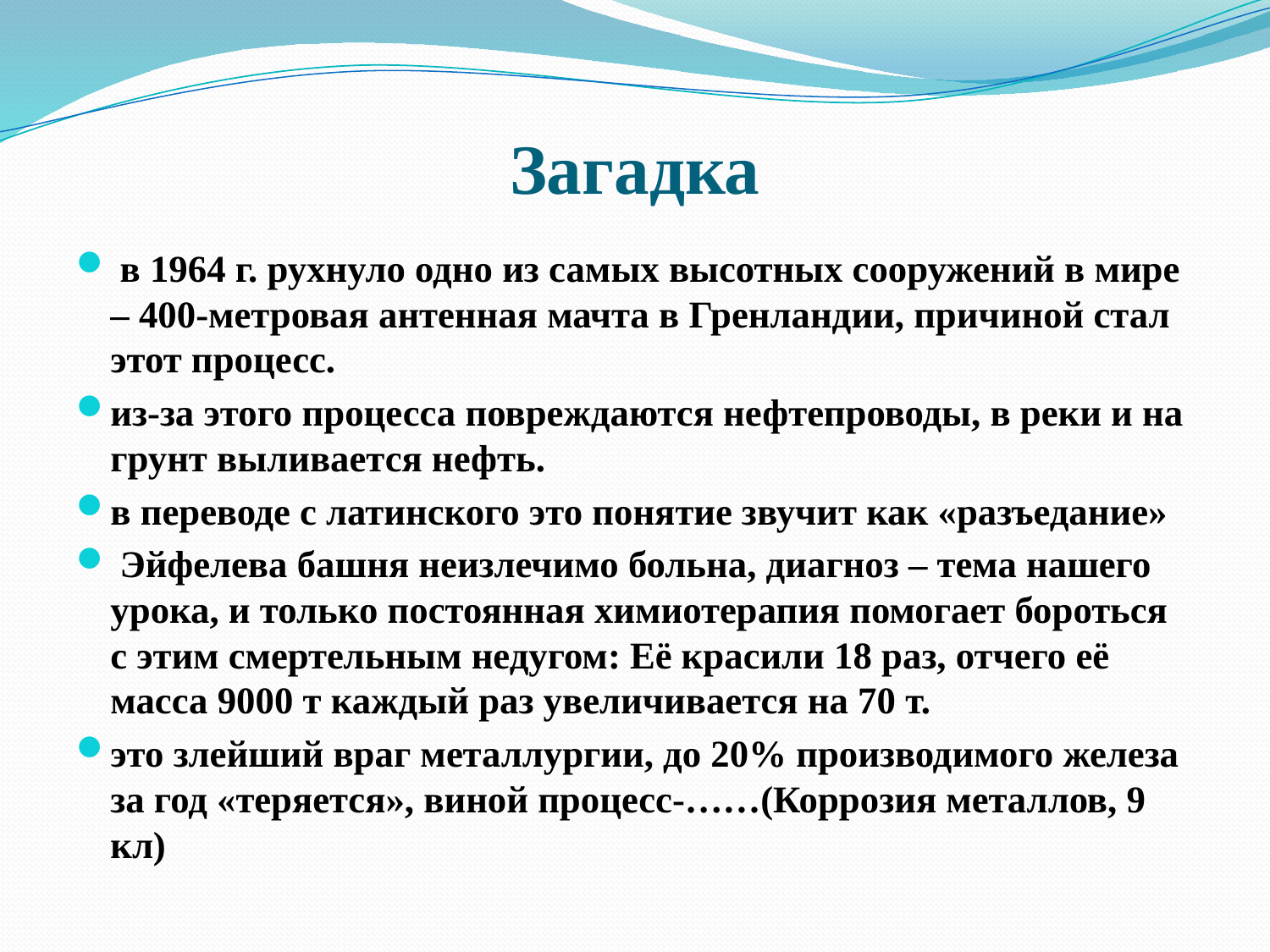

# Загадка
 в 1964 г. рухнуло одно из самых высотных сооружений в мире – 400-метровая антенная мачта в Гренландии, причиной стал этот процесс.
из-за этого процесса повреждаются нефтепроводы, в реки и на грунт выливается нефть.
в переводе с латинского это понятие звучит как «разъедание»
 Эйфелева башня неизлечимо больна, диагноз – тема нашего урока, и только постоянная химиотерапия помогает бороться с этим смертельным недугом: Её красили 18 раз, отчего её масса 9000 т каждый раз увеличивается на 70 т.
это злейший враг металлургии, до 20% производимого железа за год «теряется», виной процесс-……(Коррозия металлов, 9 кл)